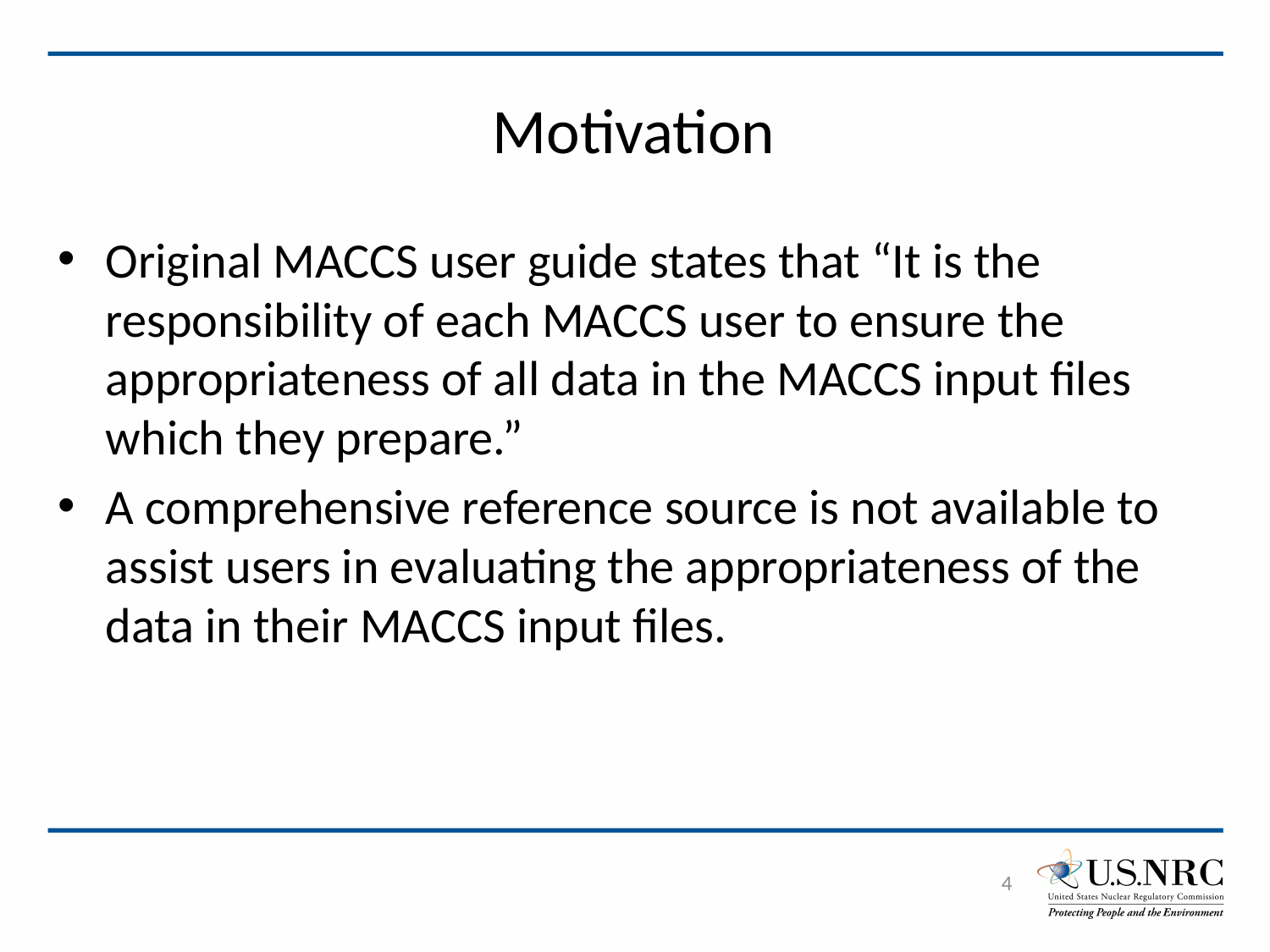

# Motivation
Original MACCS user guide states that “It is the responsibility of each MACCS user to ensure the appropriateness of all data in the MACCS input files which they prepare.”
A comprehensive reference source is not available to assist users in evaluating the appropriateness of the data in their MACCS input files.

4